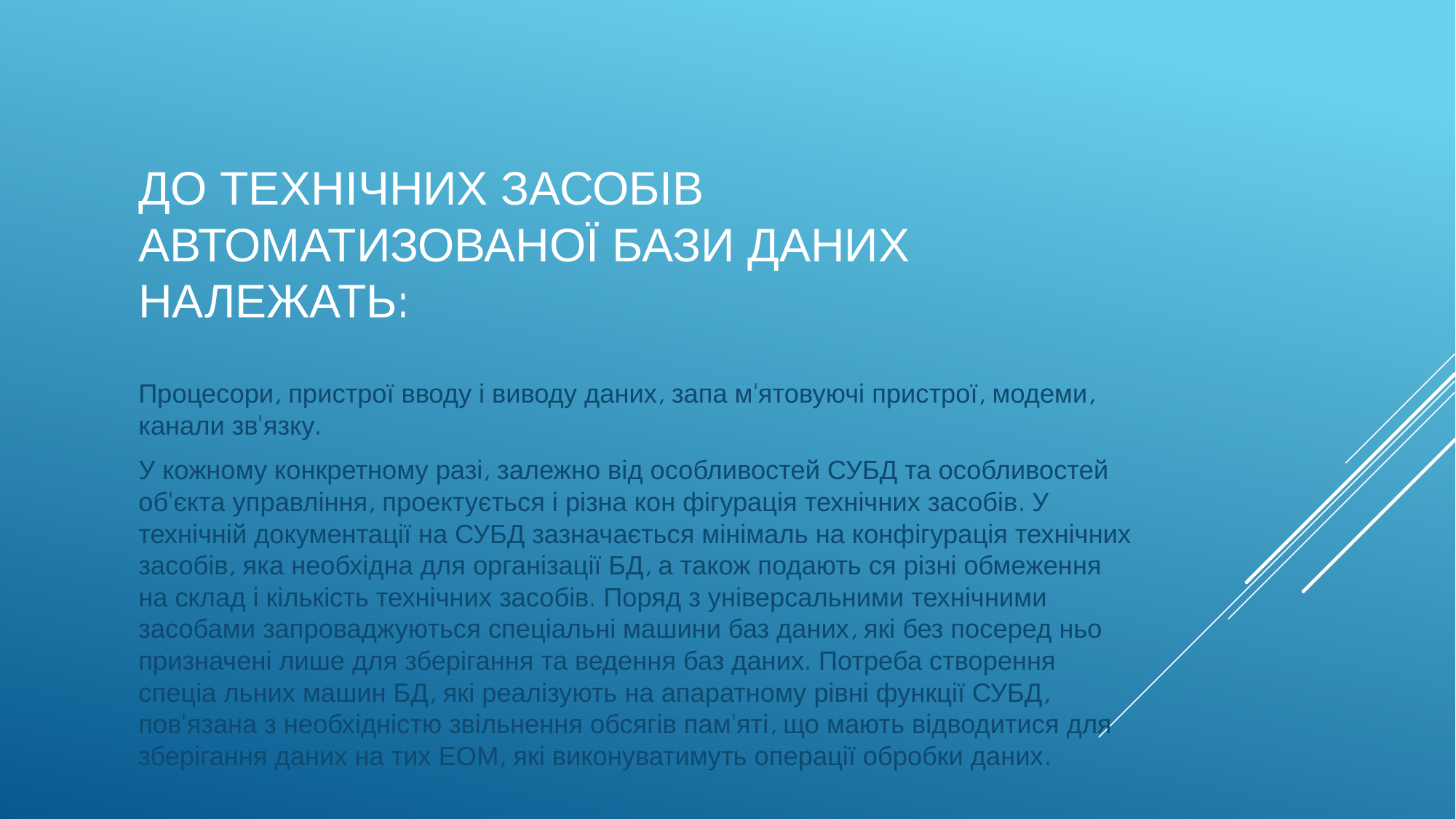

# До технічних засобів автоматизованої бази даних належать:
Процесори, пристрої вводу і виводу даних, запа м'ятовуючі пристрої, модеми, канали зв'язку.
У кожному конкретному разі, залежно від особливостей СУБД та особливостей об'єкта управління, проектується і різна кон фігурація технічних засобів. У технічній документації на СУБД зазначається мінімаль на конфігурація технічних засобів, яка необхідна для організації БД, а також подають ся різні обмеження на склад і кількість технічних засобів. Поряд з універсальними технічними засобами запроваджуються спеціальні машини баз даних, які без посеред ньо призначені лише для зберігання та ведення баз даних. Потреба створення спеціа льних машин БД, які реалізують на апаратному рівні функції СУБД, пов'язана з необхідністю звільнення обсягів пам'яті, що мають відводитися для зберігання даних на тих ЕОМ, які виконуватимуть операції обробки даних.